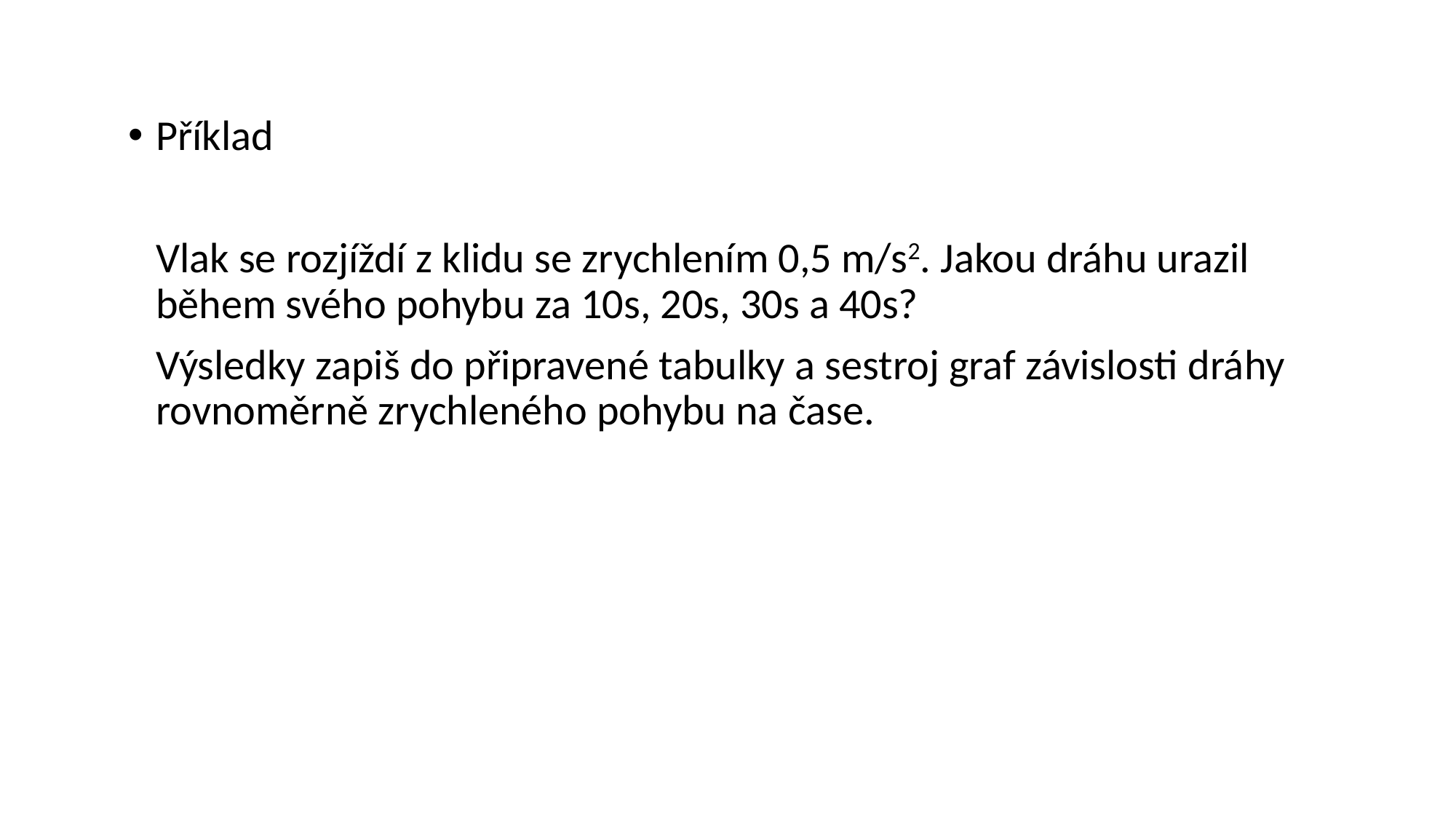

Příklad

	Vlak se rozjíždí z klidu se zrychlením 0,5 m/s2. Jakou dráhu urazil během svého pohybu za 10s, 20s, 30s a 40s?
	Výsledky zapiš do připravené tabulky a sestroj graf závislosti dráhy rovnoměrně zrychleného pohybu na čase.